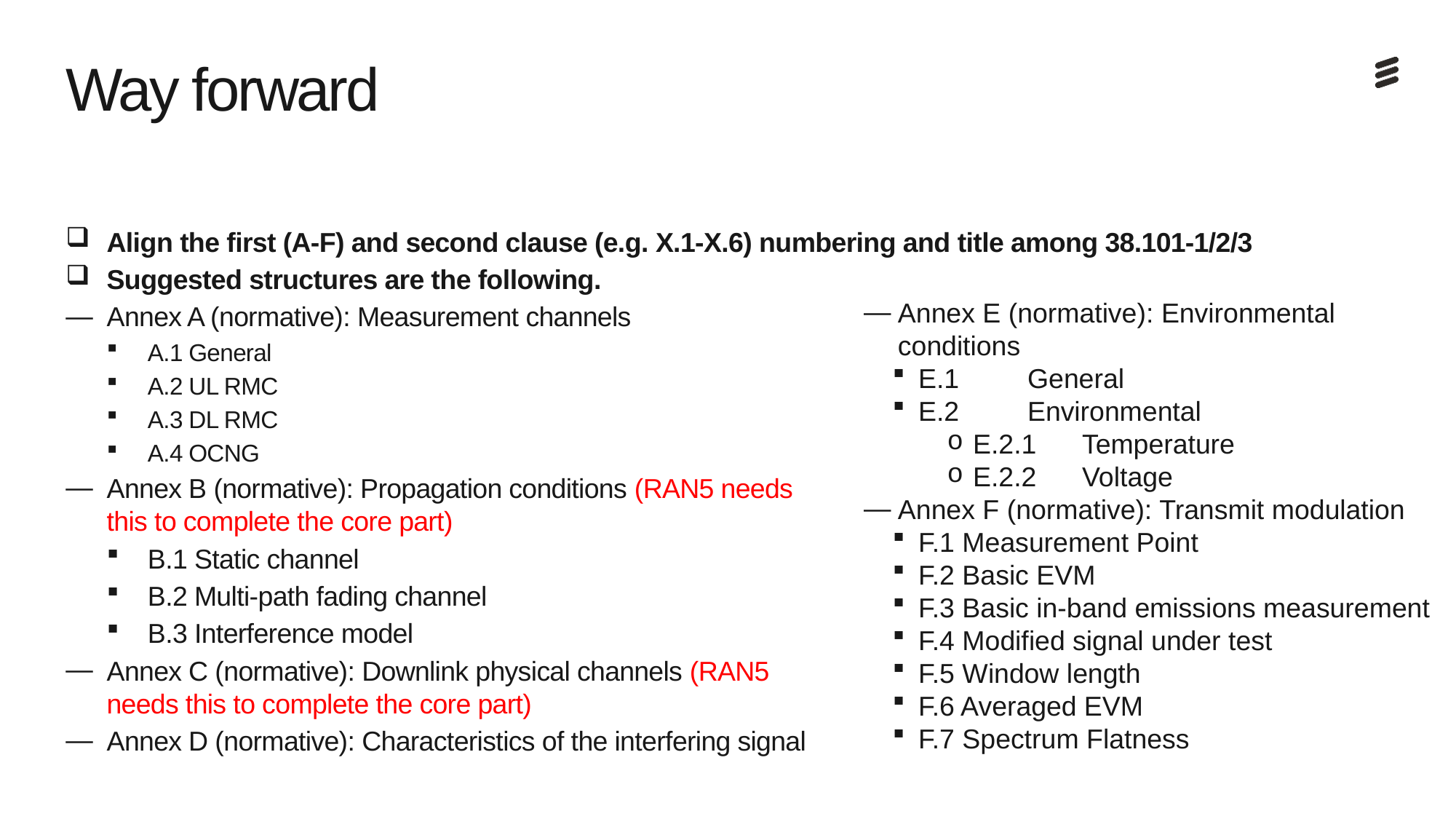

# Way forward
Align the first (A-F) and second clause (e.g. X.1-X.6) numbering and title among 38.101-1/2/3
Suggested structures are the following.

Annex E (normative): Environmental conditions
E.1	General
E.2	Environmental
E.2.1	Temperature
E.2.2	Voltage
Annex F (normative): Transmit modulation
F.1 Measurement Point
F.2 Basic EVM
F.3 Basic in-band emissions measurement
F.4 Modified signal under test
F.5 Window length
F.6 Averaged EVM
F.7 Spectrum Flatness

Annex A (normative): Measurement channels
A.1 General
A.2 UL RMC
A.3 DL RMC
A.4 OCNG
Annex B (normative): Propagation conditions (RAN5 needs this to complete the core part)
B.1 Static channel
B.2 Multi-path fading channel
B.3 Interference model
Annex C (normative): Downlink physical channels (RAN5 needs this to complete the core part)
Annex D (normative): Characteristics of the interfering signal